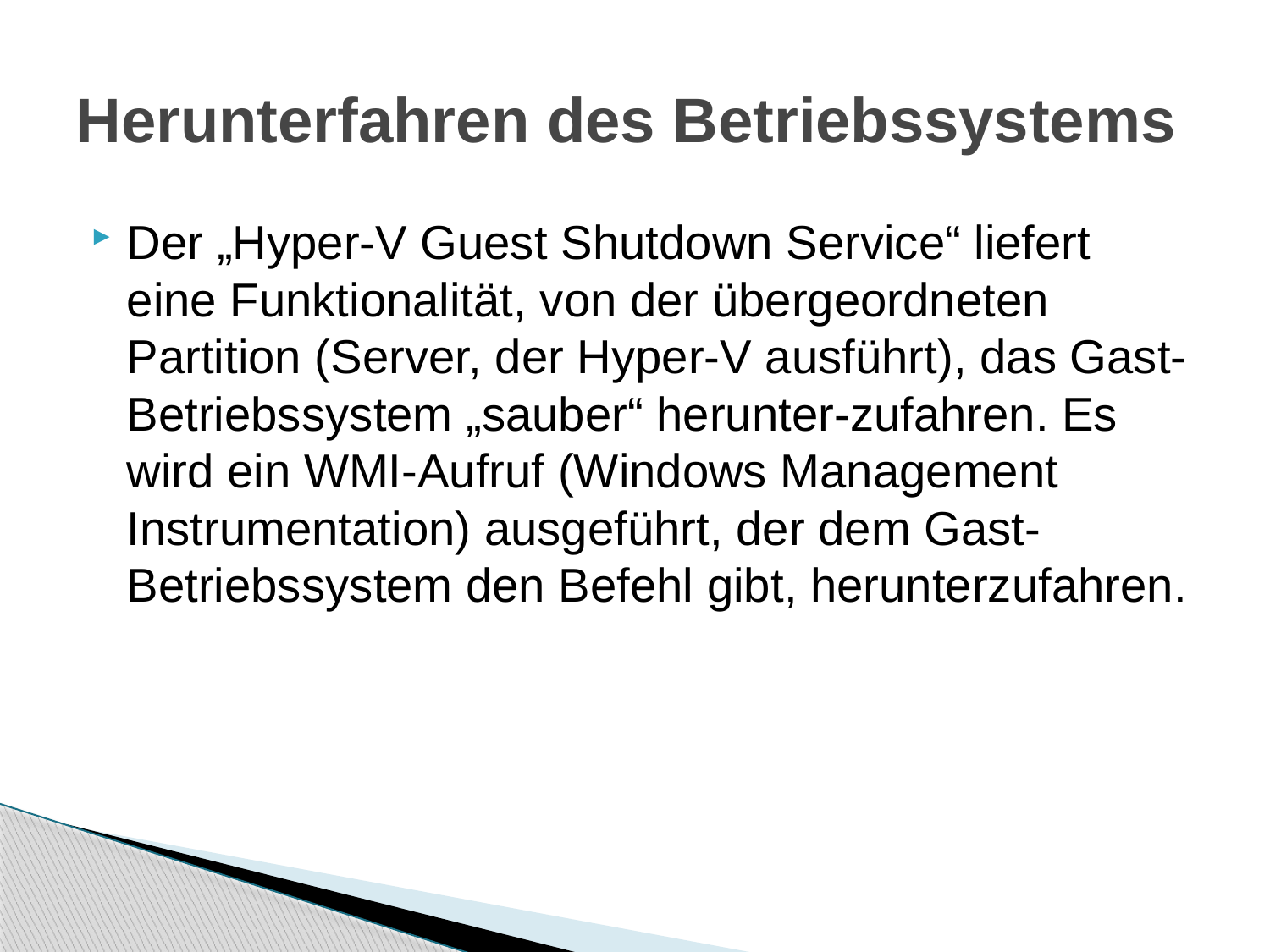

# Herunterfahren des Betriebssystems
Der „Hyper-V Guest Shutdown Service“ liefert eine Funktionalität, von der übergeordneten Partition (Server, der Hyper-V ausführt), das Gast-Betriebssystem „sauber“ herunter-zufahren. Es wird ein WMI-Aufruf (Windows Management Instrumentation) ausgeführt, der dem Gast-Betriebssystem den Befehl gibt, herunterzufahren.